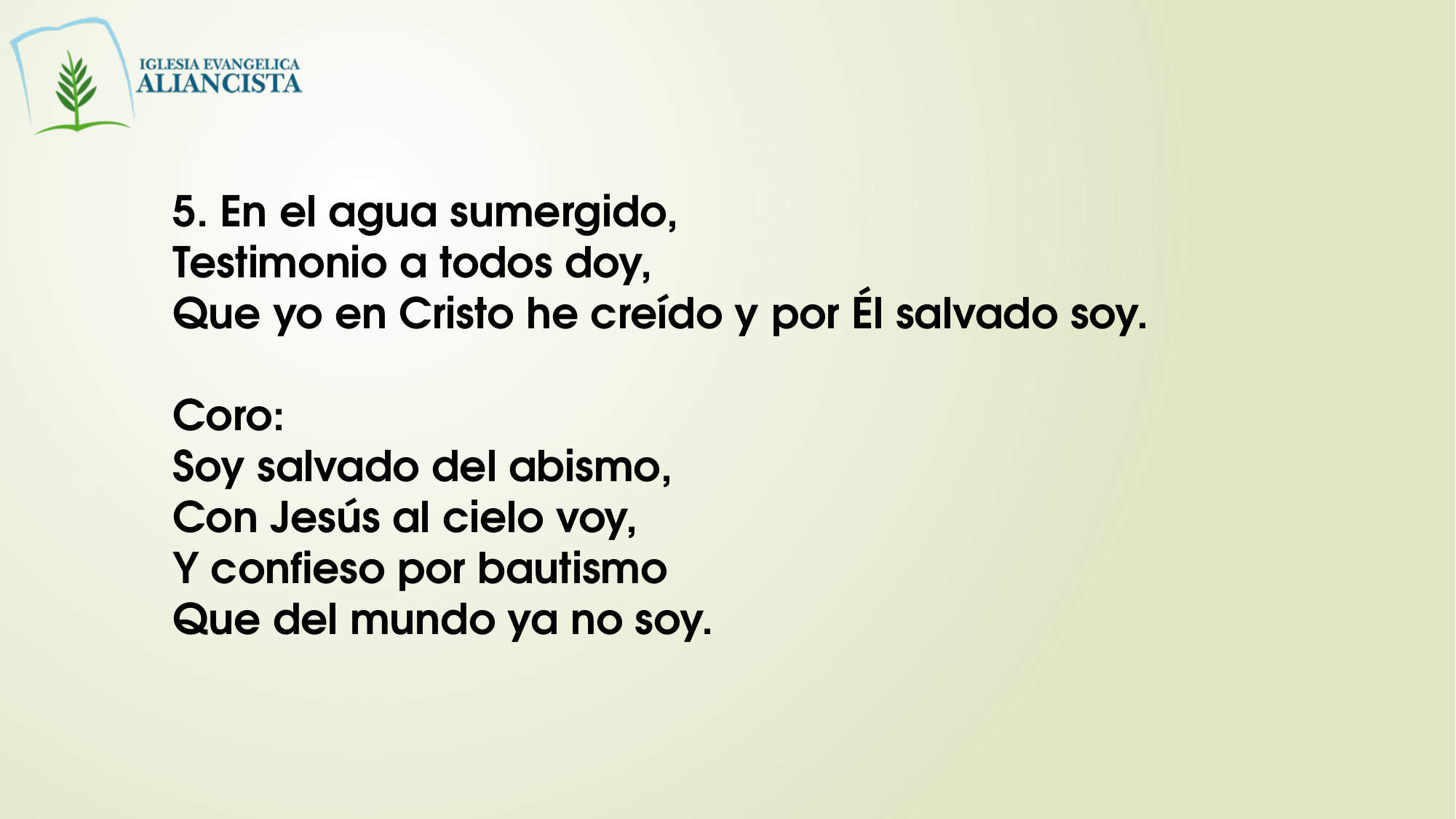

5. En el agua sumergido,
Testimonio a todos doy,
Que yo en Cristo he creído y por Él salvado soy.

Coro:
Soy salvado del abismo,
Con Jesús al cielo voy,
Y confieso por bautismo
Que del mundo ya no soy.